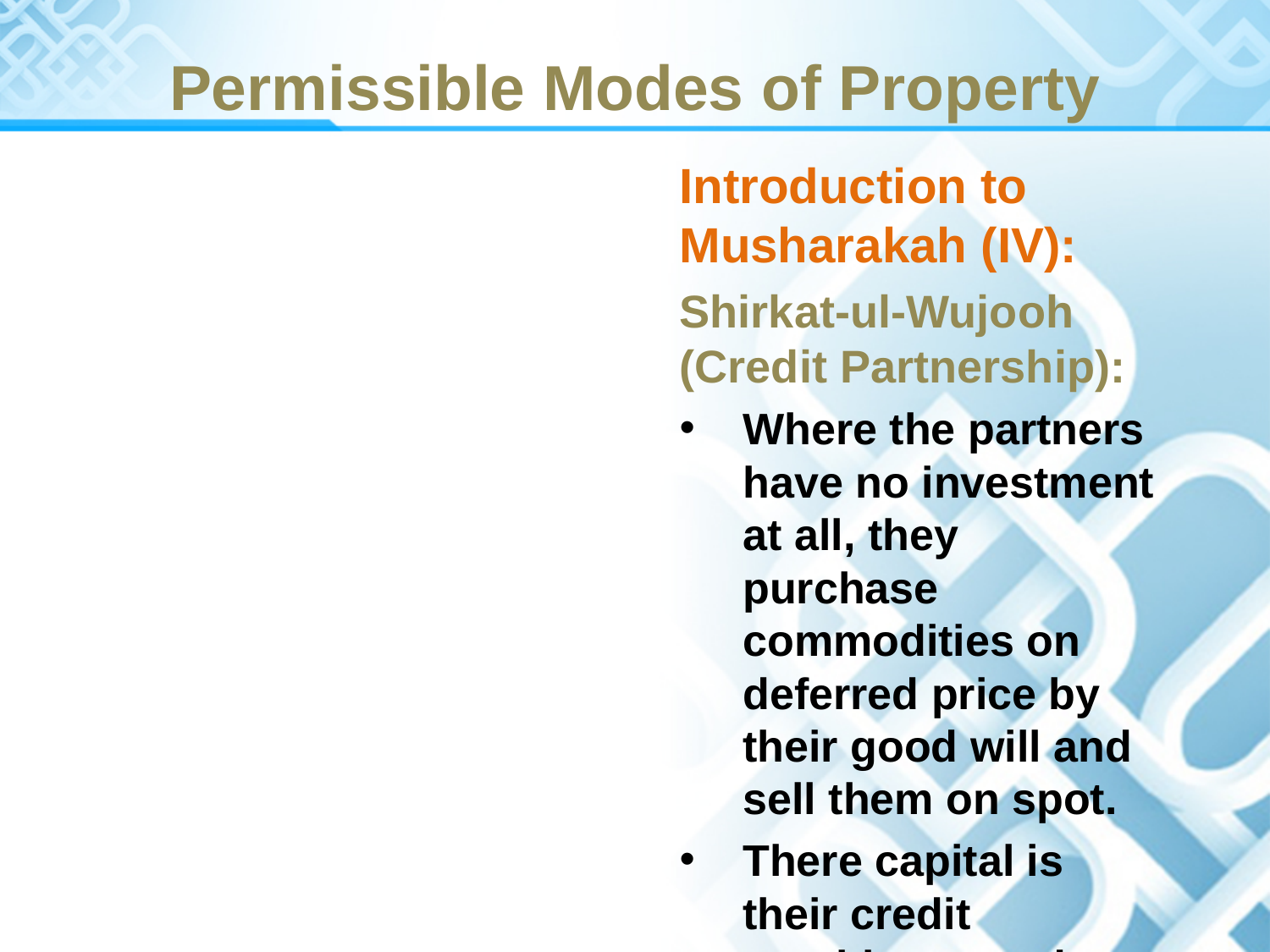

Permissible Modes of Property
Introduction to Musharakah (IV):
Shirkat-ul-Wujooh (Credit Partnership):
Where the partners have no investment at all, they purchase commodities on deferred price by their good will and sell them on spot.
There capital is their credit worthiness and reputation.